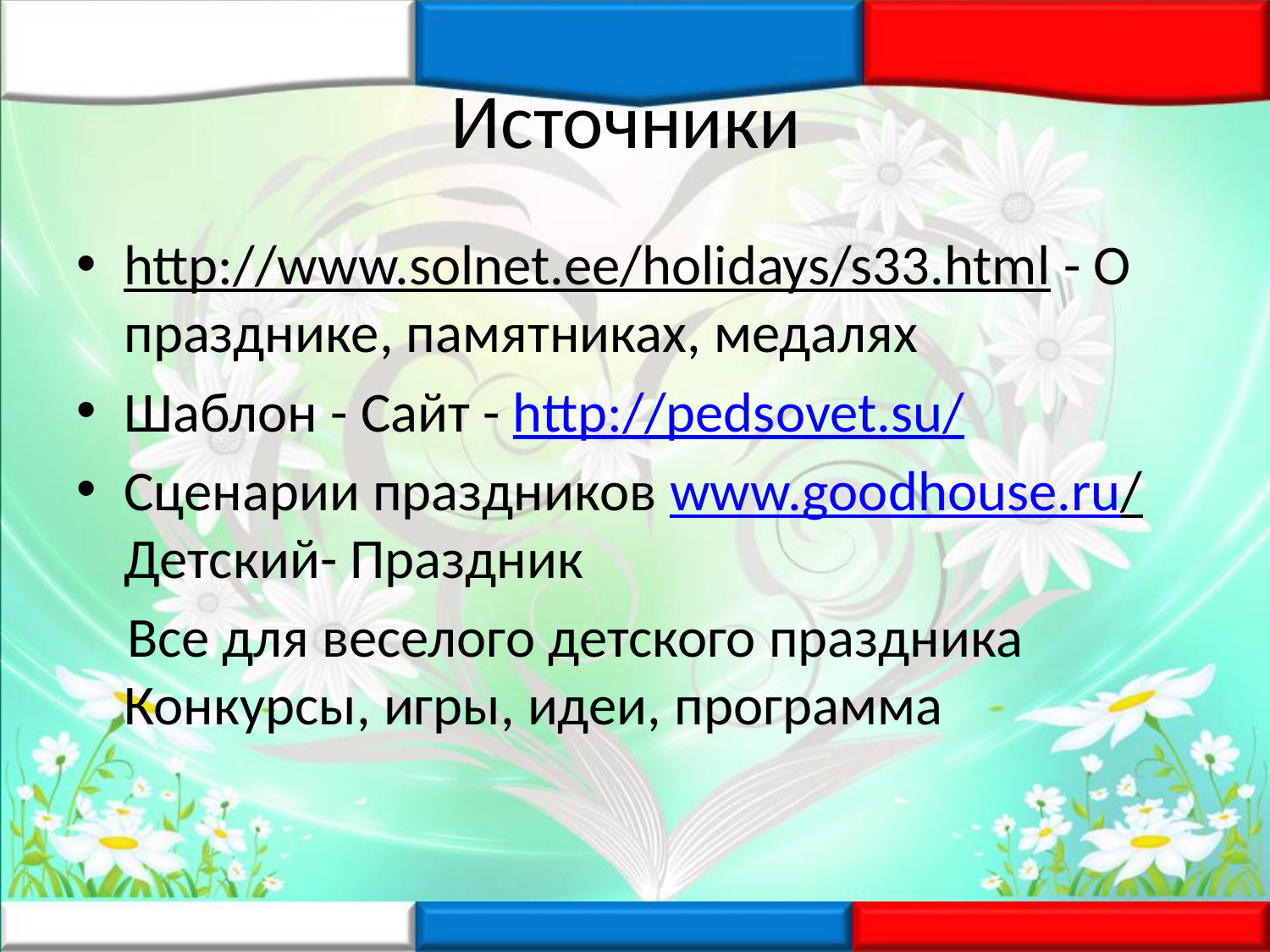

# Источники
http://www.solnet.ee/holidays/s33.html - О празднике, памятниках, медалях
Шаблон - Сайт - http://pedsovet.su/
Сценарии праздников www.goodhouse.ru/ Детский- Праздник
    Все для веселого детского праздника Конкурсы, игры, идеи, программа